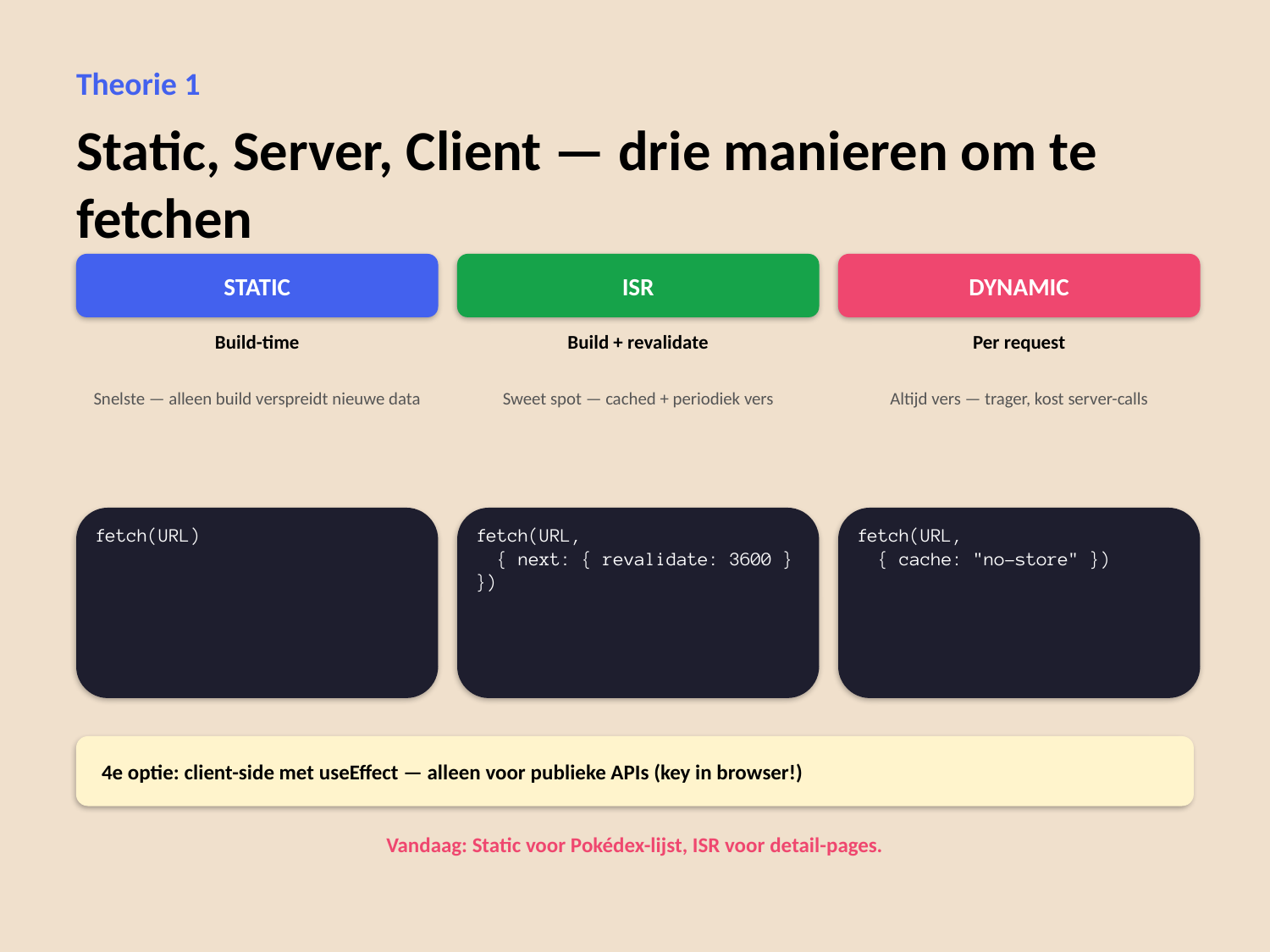

Theorie 1
Static, Server, Client — drie manieren om te fetchen

STATIC

ISR

DYNAMIC
Build-time
Build + revalidate
Per request
Snelste — alleen build verspreidt nieuwe data
Sweet spot — cached + periodiek vers
Altijd vers — trager, kost server-calls

fetch(URL)
fetch(URL,
  { next: { revalidate: 3600 } })
fetch(URL,
  { cache: "no-store" })

4e optie: client-side met useEffect — alleen voor publieke APIs (key in browser!)
Vandaag: Static voor Pokédex-lijst, ISR voor detail-pages.